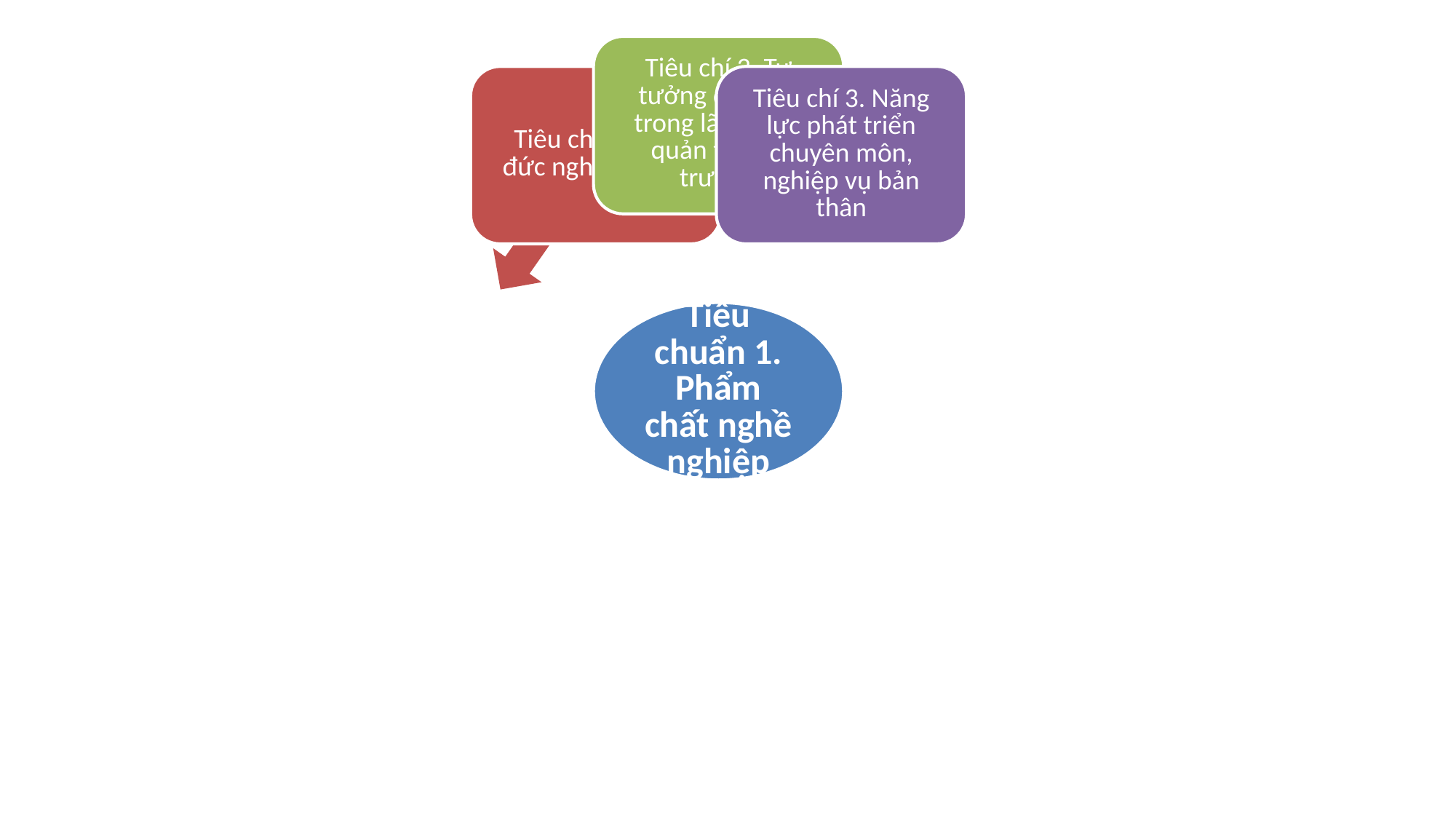

Tiêu chuẩn 1. Phẩm chất nghề nghiệp